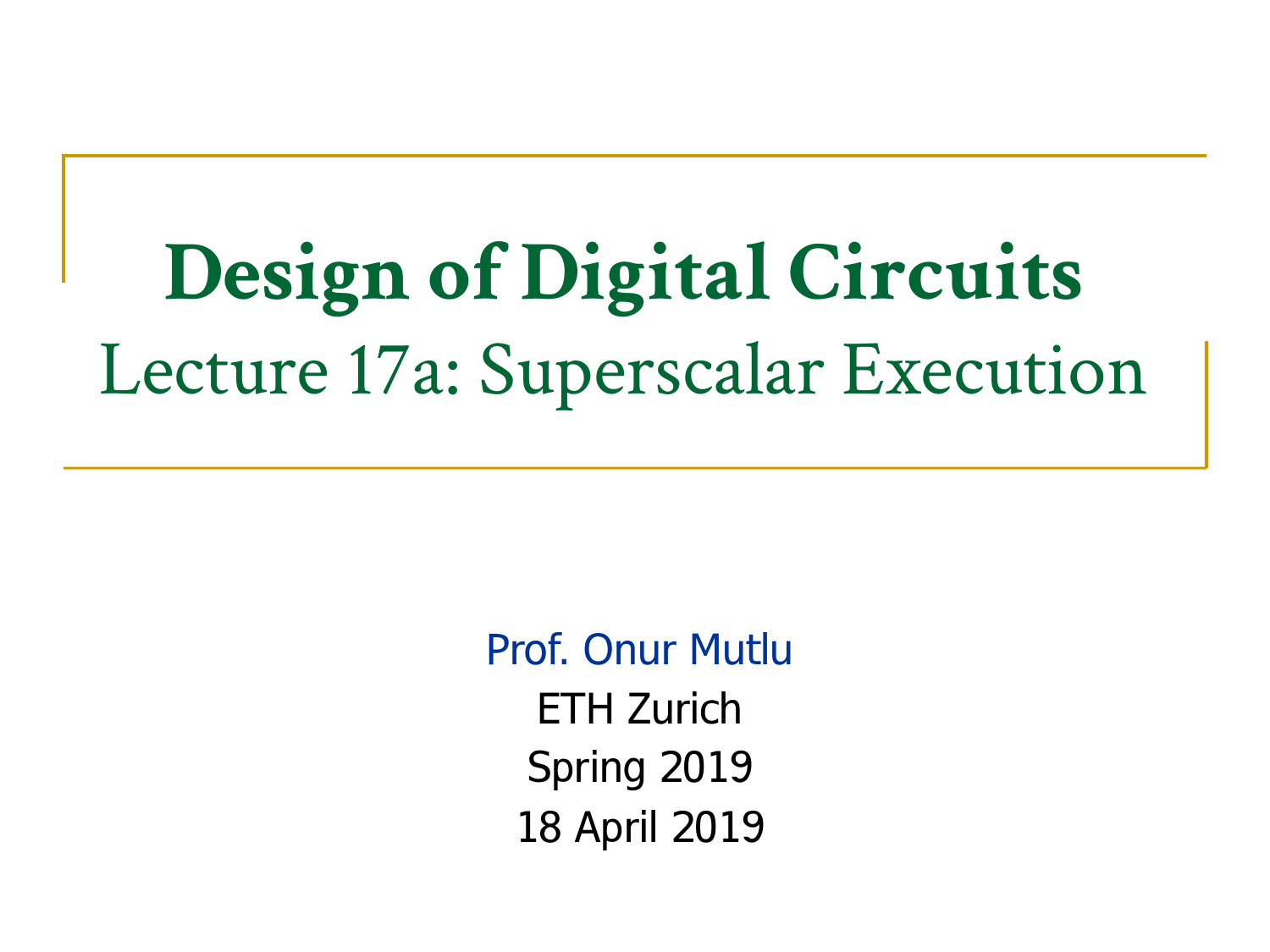

# Design of Digital Circuits Lecture 17a: Superscalar Execution

Prof. Onur Mutlu
ETH Zurich
Spring 2019
18 April 2019